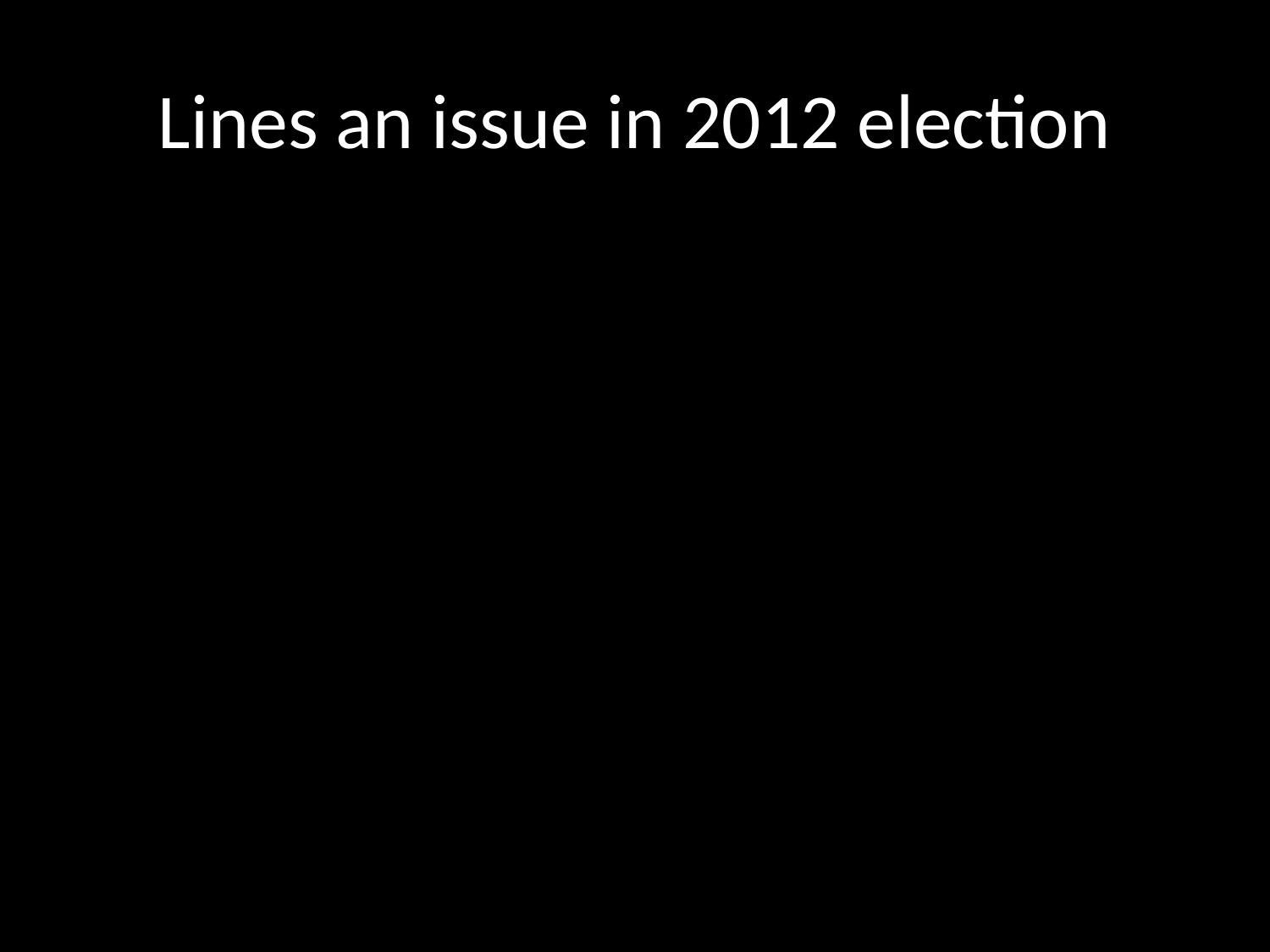

# Lines an issue in 2012 election